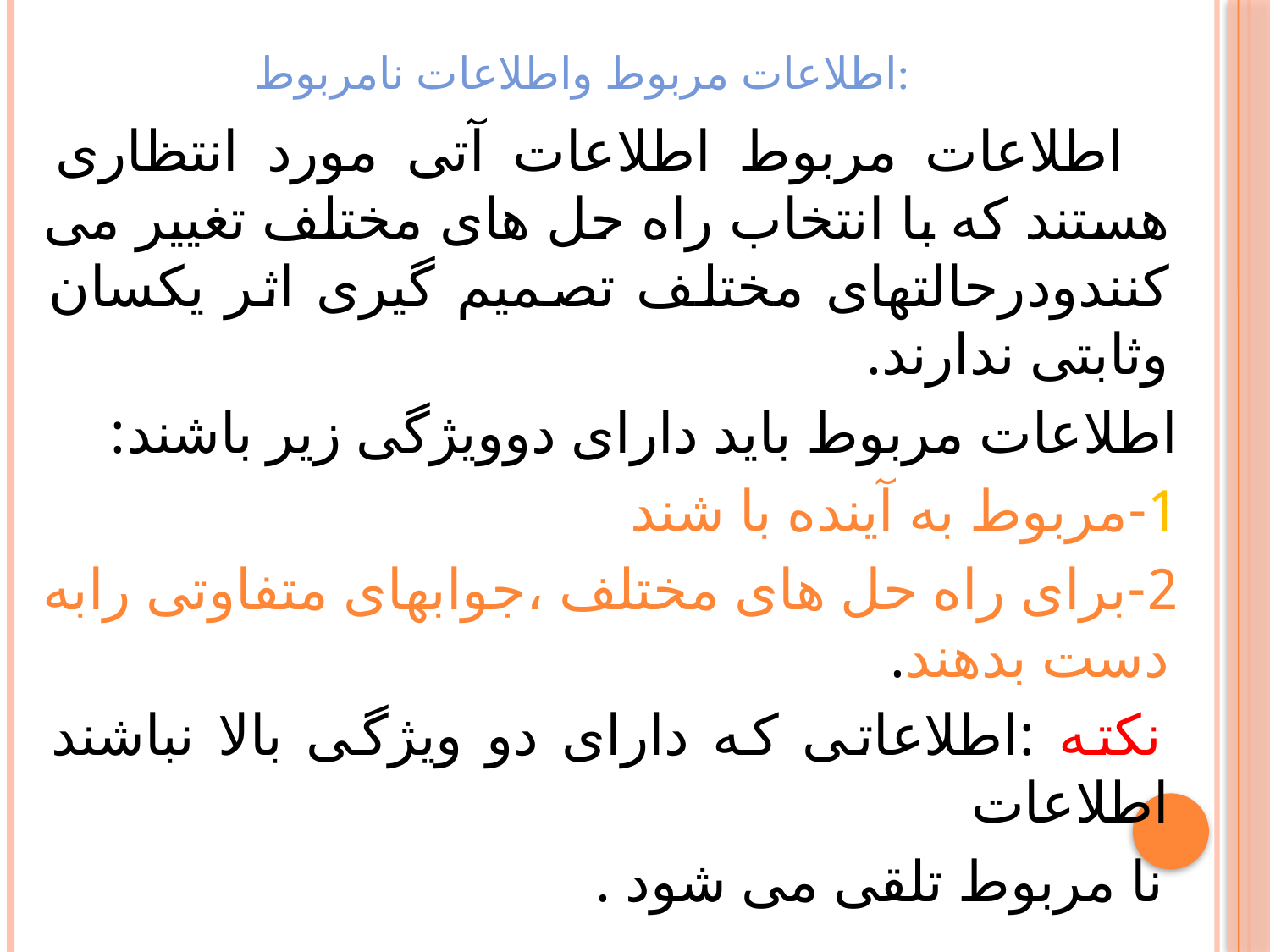

# اطلاعات مربوط واطلاعات نامربوط:
   اطلاعات مربوط اطلاعات آتی مورد انتظاری هستند که با انتخاب راه حل های مختلف تغییر می کنندودرحالتهای مختلف تصمیم گیری اثر یکسان وثابتی ندارند.
  اطلاعات مربوط باید دارای دوویژگی زیر باشند:
  1-مربوط به آینده با شند
  2-برای راه حل های مختلف ،جوابهای متفاوتی رابه دست بدهند.
  نکته :اطلاعاتی که دارای دو ویژگی بالا نباشند اطلاعات
   نا مربوط تلقی می شود .